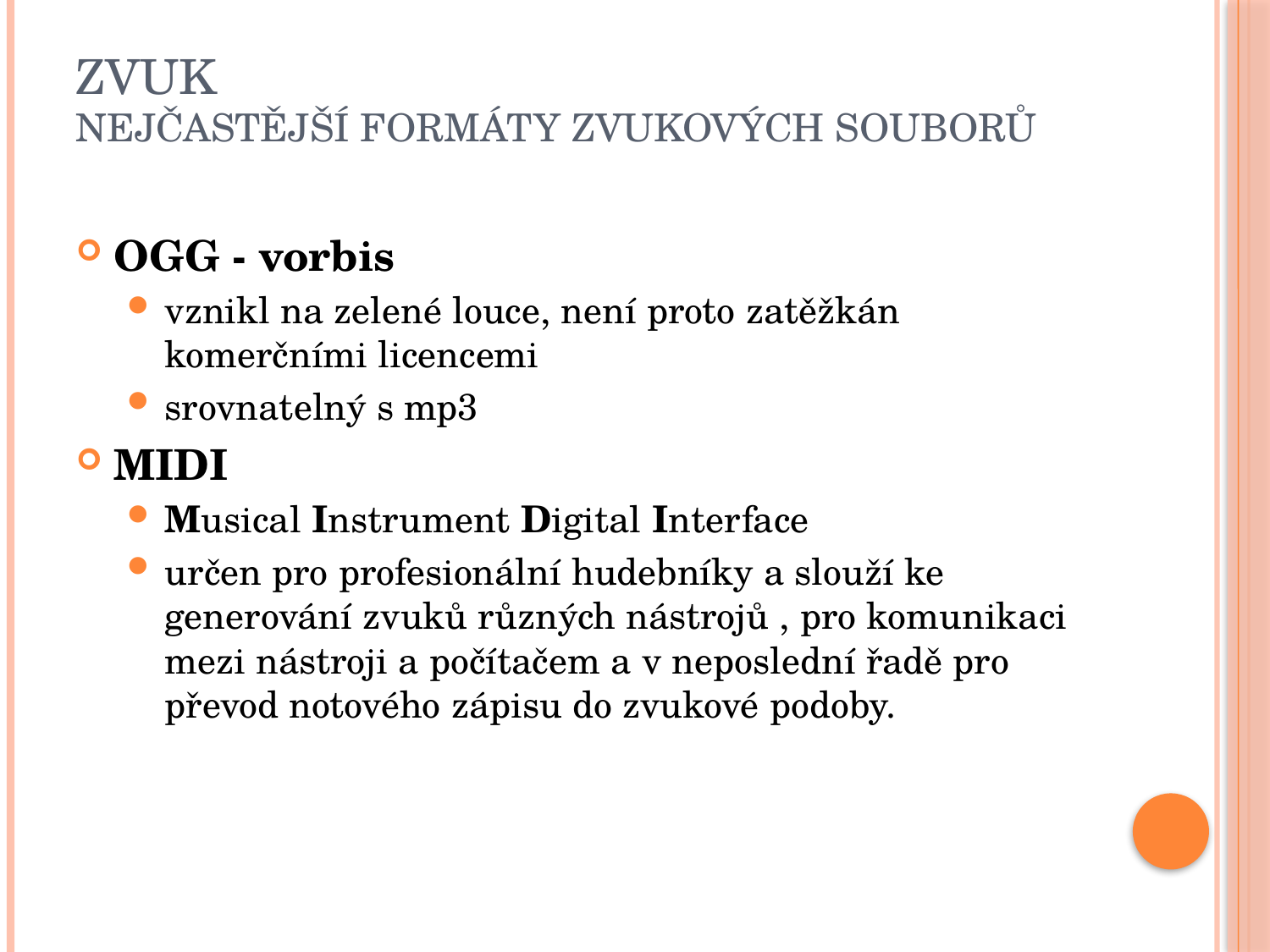

# ZVUK nejčastější formáty zvukových souborů
OGG - vorbis
vznikl na zelené louce, není proto zatěžkán komerčními licencemi
srovnatelný s mp3
MIDI
Musical Instrument Digital Interface
určen pro profesionální hudebníky a slouží ke generování zvuků různých nástrojů , pro komunikaci mezi nástroji a počítačem a v neposlední řadě pro převod notového zápisu do zvukové podoby.